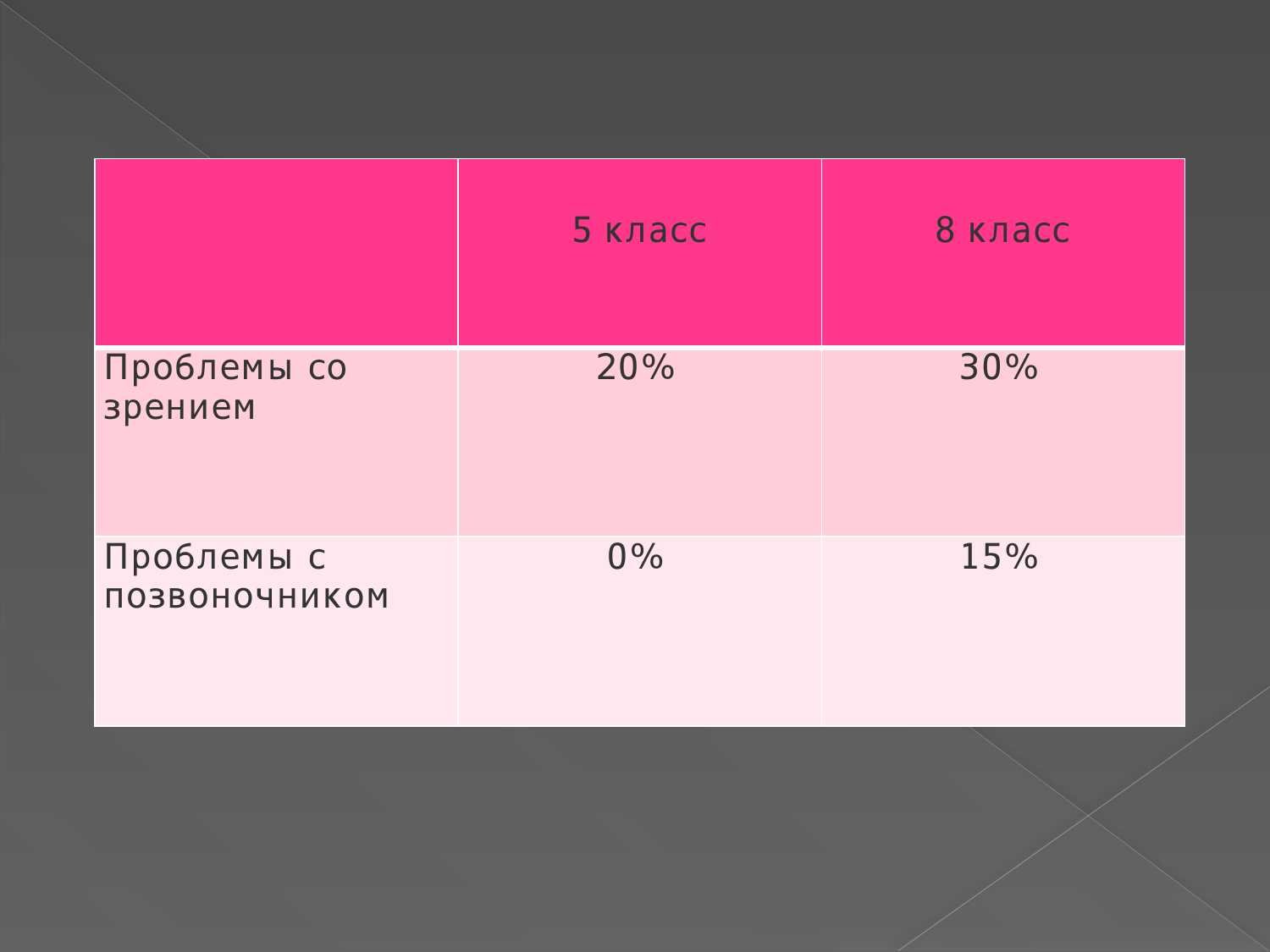

|  | 5 класс | 8 класс |
| --- | --- | --- |
| Проблемы со зрением | 20% | 30% |
| Проблемы с позвоночником | 0% | 15% |